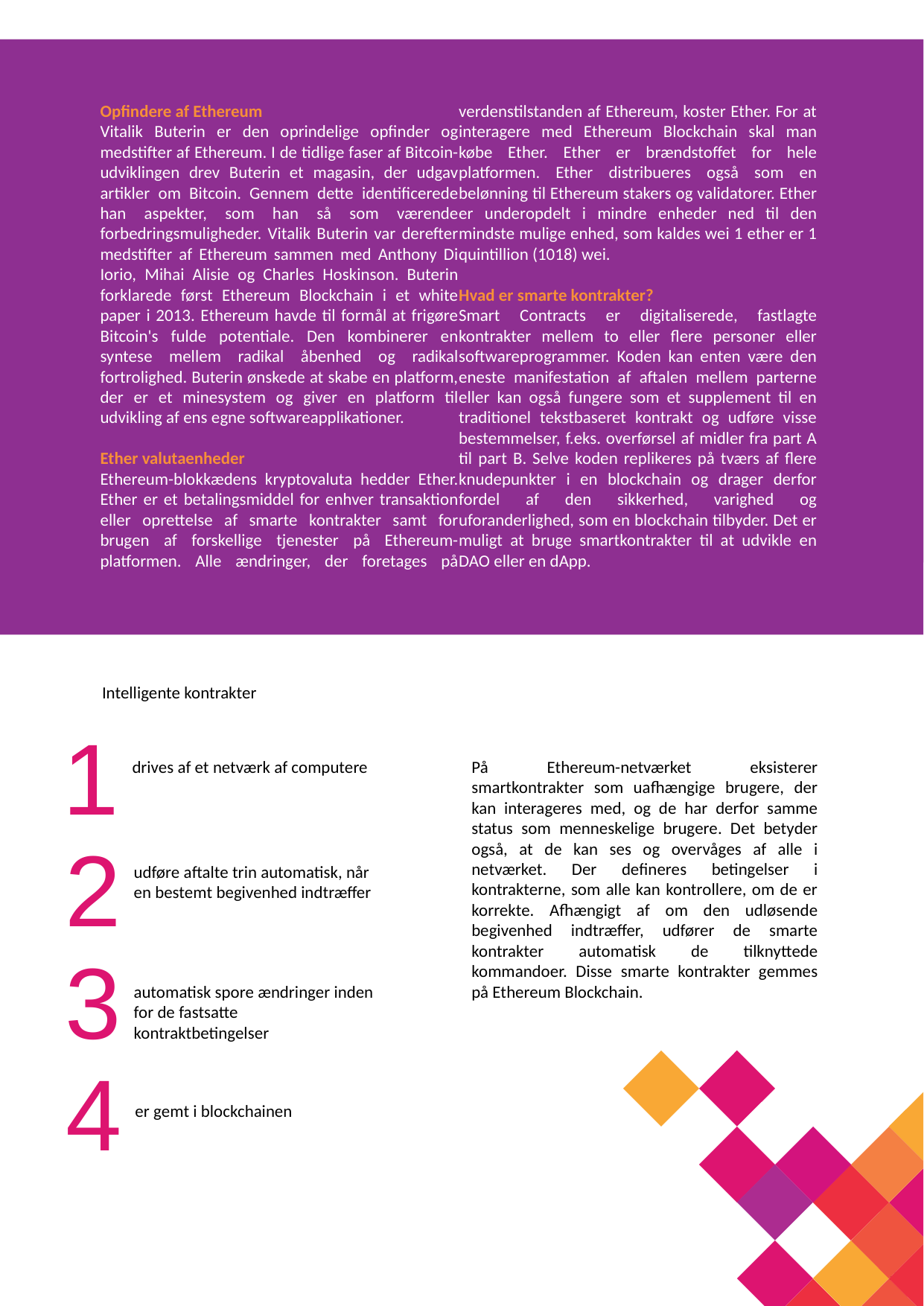

Opfindere af Ethereum
Vitalik Buterin er den oprindelige opfinder og medstifter af Ethereum. I de tidlige faser af Bitcoin-udviklingen drev Buterin et magasin, der udgav artikler om Bitcoin. Gennem dette identificerede han aspekter, som han så som værende forbedringsmuligheder. Vitalik Buterin var derefter medstifter af Ethereum sammen med Anthony Di Iorio, Mihai Alisie og Charles Hoskinson. Buterin forklarede først Ethereum Blockchain i et white paper i 2013. Ethereum havde til formål at frigøre Bitcoin's fulde potentiale. Den kombinerer en syntese mellem radikal åbenhed og radikal fortrolighed. Buterin ønskede at skabe en platform, der er et minesystem og giver en platform til udvikling af ens egne softwareapplikationer.

Ether valutaenheder
Ethereum-blokkædens kryptovaluta hedder Ether. Ether er et betalingsmiddel for enhver transaktion eller oprettelse af smarte kontrakter samt for brugen af forskellige tjenester på Ethereum-platformen. Alle ændringer, der foretages på verdenstilstanden af Ethereum, koster Ether. For at interagere med Ethereum Blockchain skal man købe Ether. Ether er brændstoffet for hele platformen. Ether distribueres også som en belønning til Ethereum stakers og validatorer. Ether er underopdelt i mindre enheder ned til den mindste mulige enhed, som kaldes wei 1 ether er 1 quintillion (1018) wei.

Hvad er smarte kontrakter?
Smart Contracts er digitaliserede, fastlagte kontrakter mellem to eller flere personer eller softwareprogrammer. Koden kan enten være den eneste manifestation af aftalen mellem parterne eller kan også fungere som et supplement til en traditionel tekstbaseret kontrakt og udføre visse bestemmelser, f.eks. overførsel af midler fra part A til part B. Selve koden replikeres på tværs af flere knudepunkter i en blockchain og drager derfor fordel af den sikkerhed, varighed og uforanderlighed, som en blockchain tilbyder. Det er muligt at bruge smartkontrakter til at udvikle en DAO eller en dApp.
Intelligente kontrakter
1
På Ethereum-netværket eksisterer smartkontrakter som uafhængige brugere, der kan interageres med, og de har derfor samme status som menneskelige brugere. Det betyder også, at de kan ses og overvåges af alle i netværket. Der defineres betingelser i kontrakterne, som alle kan kontrollere, om de er korrekte. Afhængigt af om den udløsende begivenhed indtræffer, udfører de smarte kontrakter automatisk de tilknyttede kommandoer. Disse smarte kontrakter gemmes på Ethereum Blockchain.

drives af et netværk af computere
2
udføre aftalte trin automatisk, når en bestemt begivenhed indtræffer
3
automatisk spore ændringer inden for de fastsatte kontraktbetingelser

4

er gemt i blockchainen
12